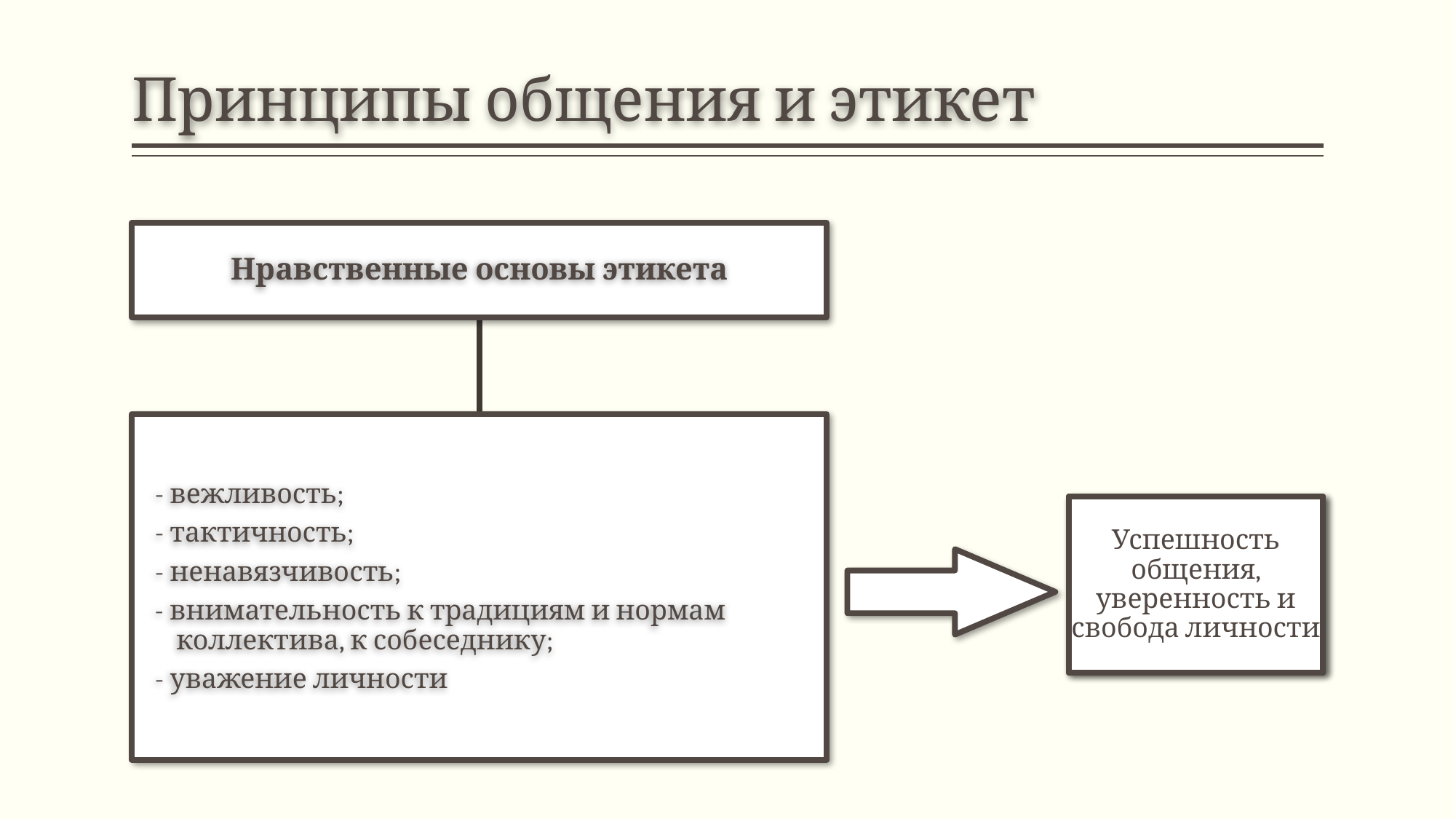

# Принципы общения и этикет

Нравственные основы этикета

- вежливость;
- тактичность;
- ненавязчивость;
- внимательность к традициям и нормам коллектива, к собеседнику;
- уважение личности

Успешность общения, уверенность и свобода личности